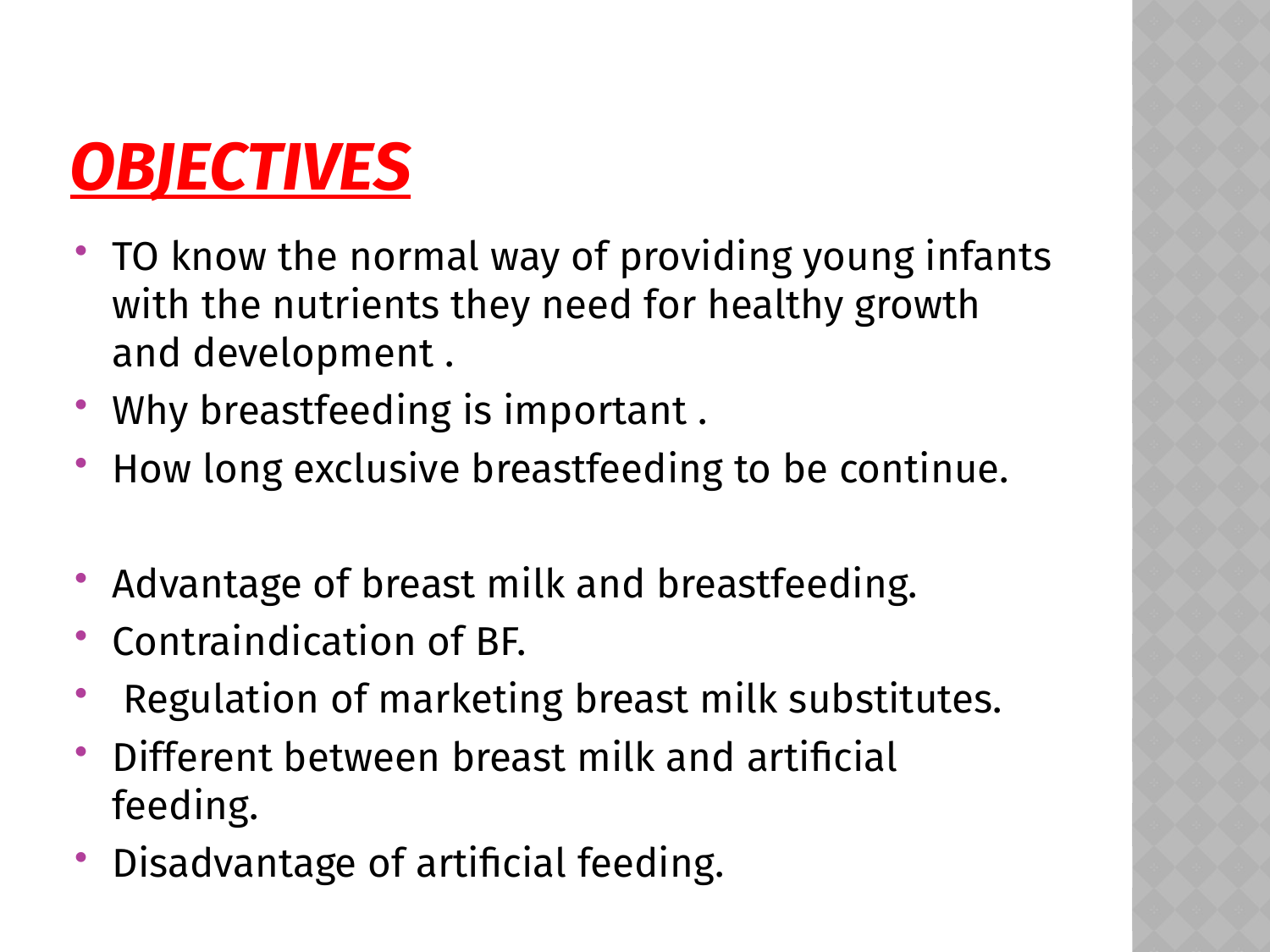

# Objectives
TO know the normal way of providing young infants with the nutrients they need for healthy growth and development .
Why breastfeeding is important .
How long exclusive breastfeeding to be continue.

Advantage of breast milk and breastfeeding.
Contraindication of BF.
 Regulation of marketing breast milk substitutes.
Different between breast milk and artificial feeding.
Disadvantage of artificial feeding.